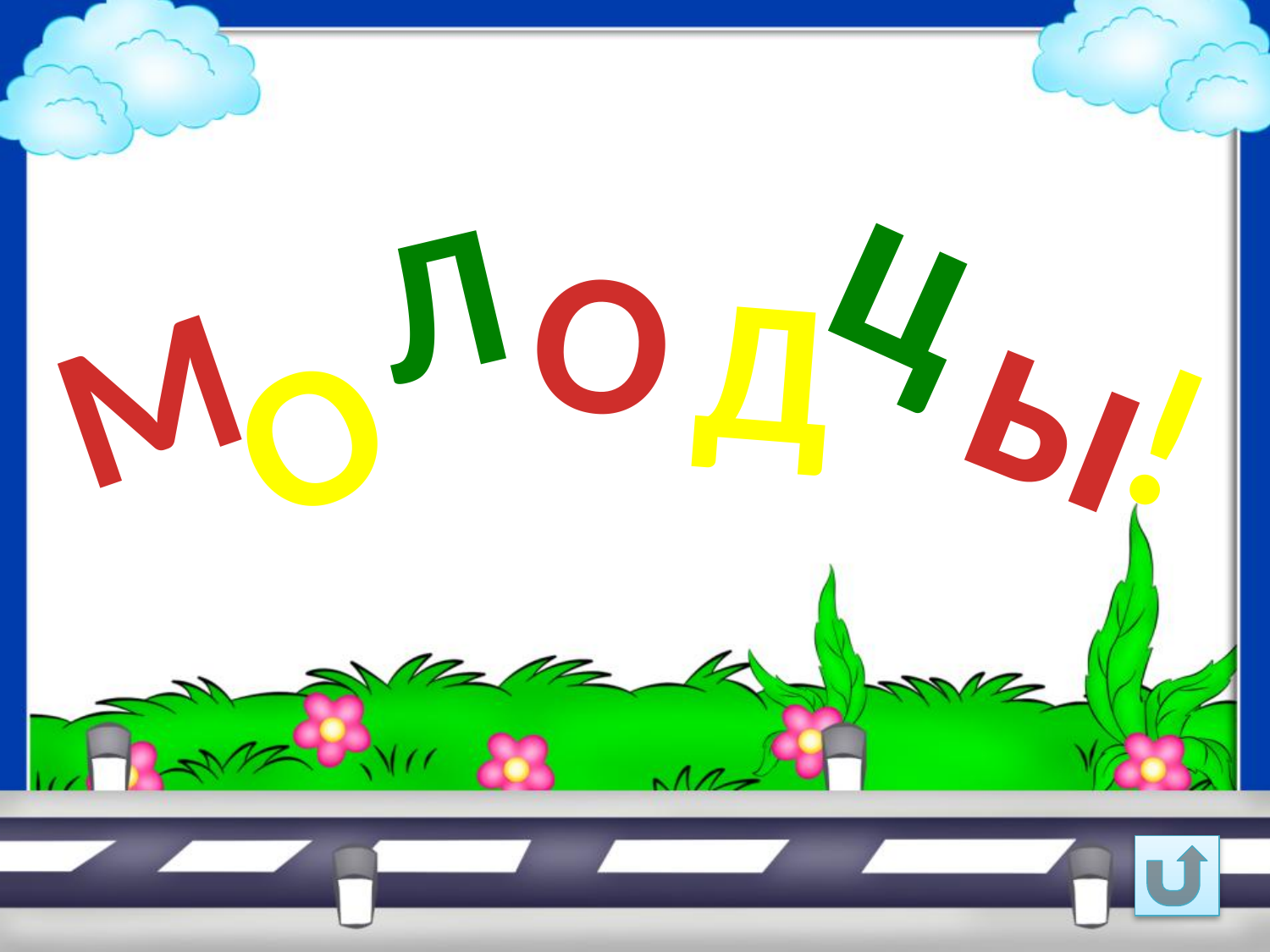

ц
Л
О
Д
ы
М
О
!